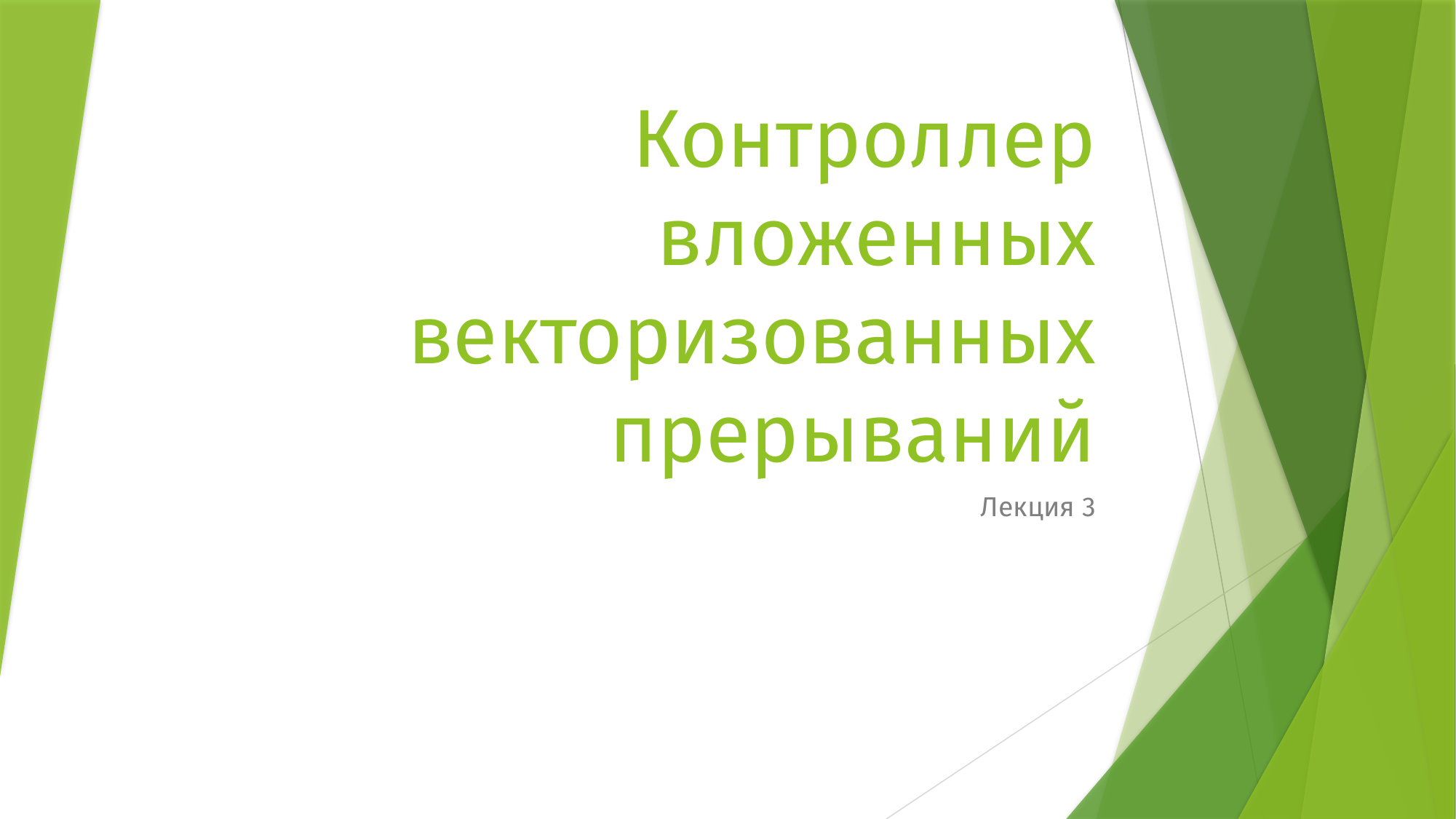

# Контроллер вложенных векторизованных прерываний
Лекция 3